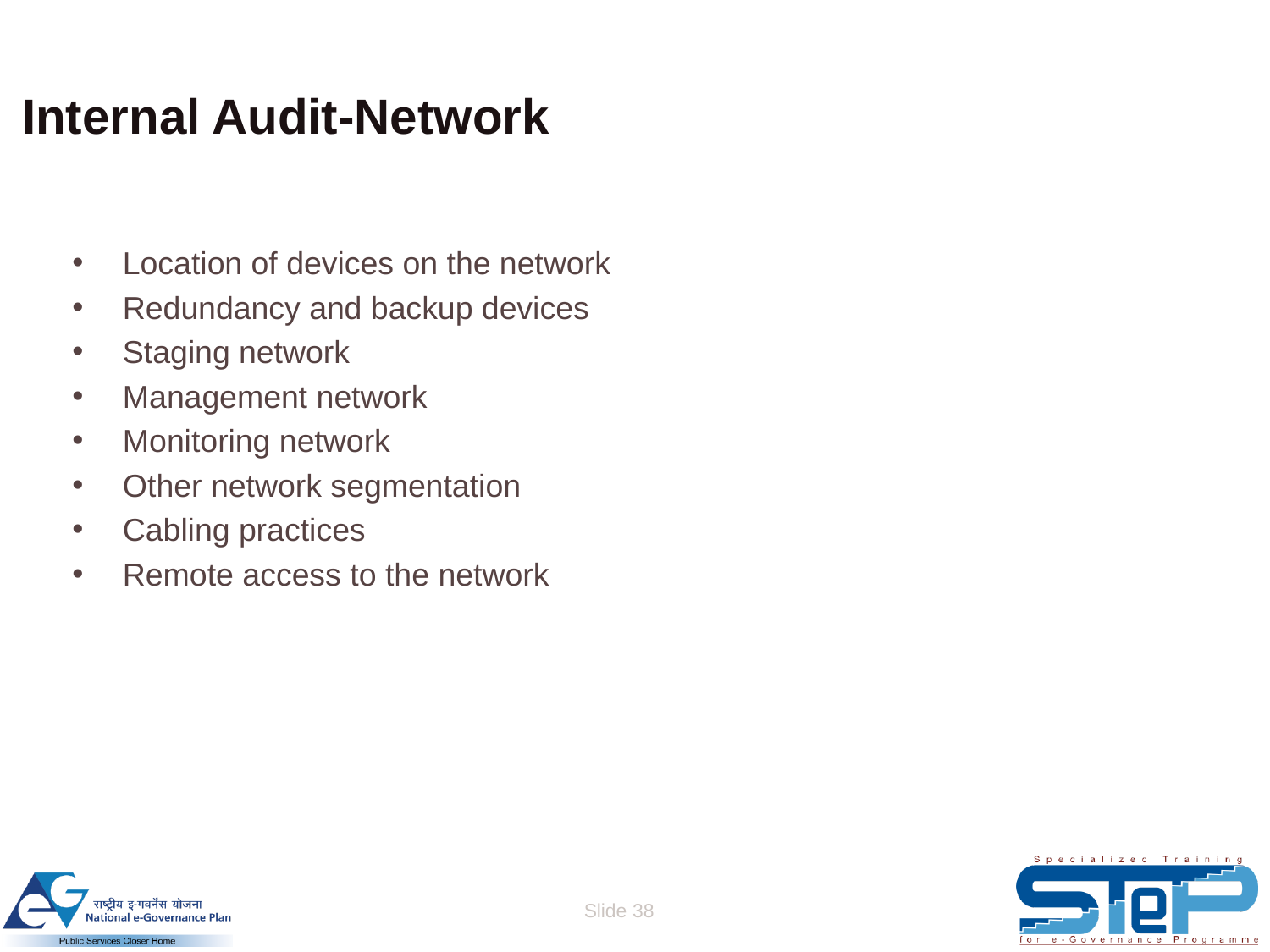

# Internal Audit-Network
Location of devices on the network
Redundancy and backup devices
Staging network
Management network
Monitoring network
Other network segmentation
Cabling practices
Remote access to the network